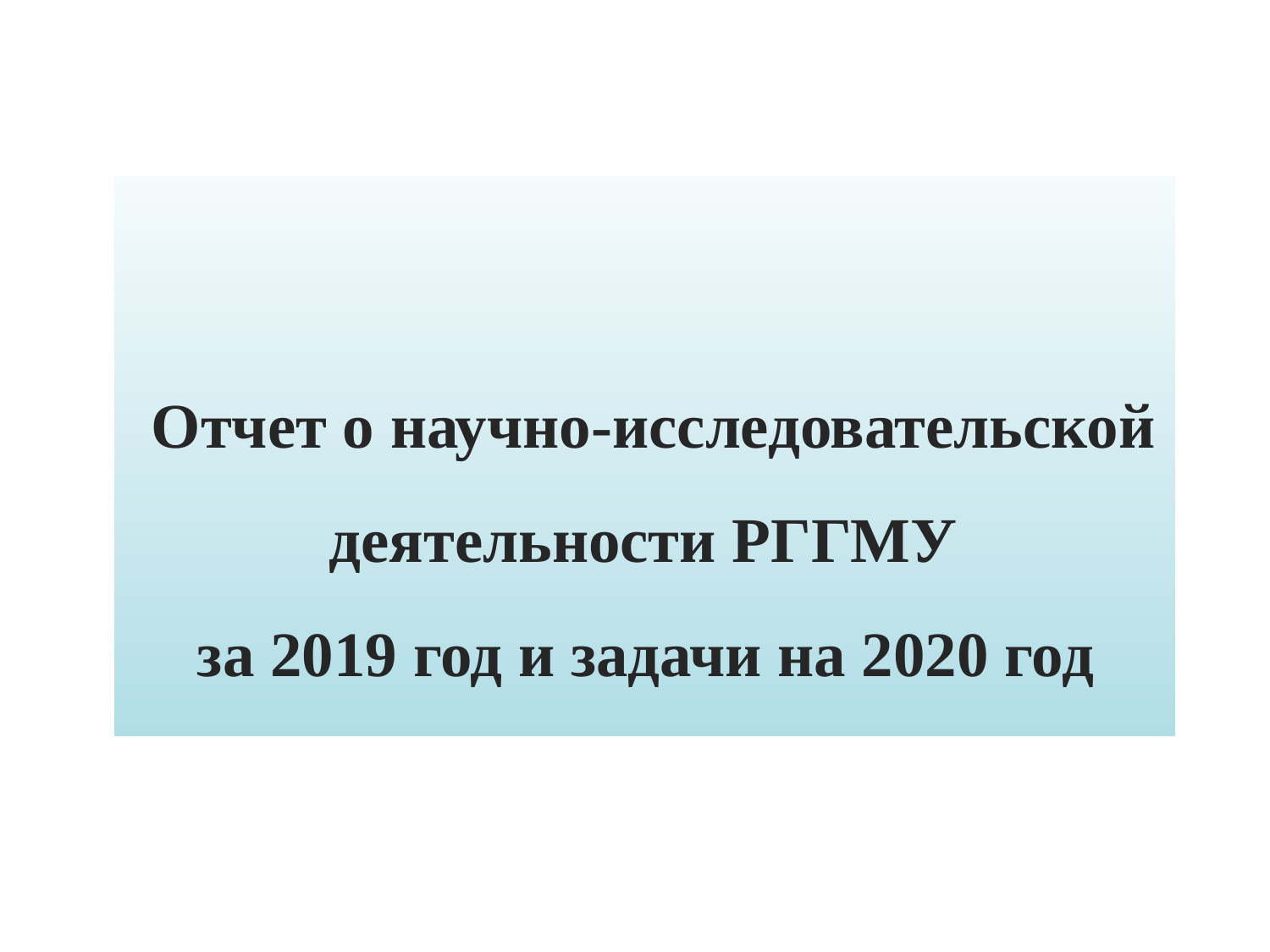

Отчет о научно-исследовательской деятельности РГГМУ
за 2019 год и задачи на 2020 год